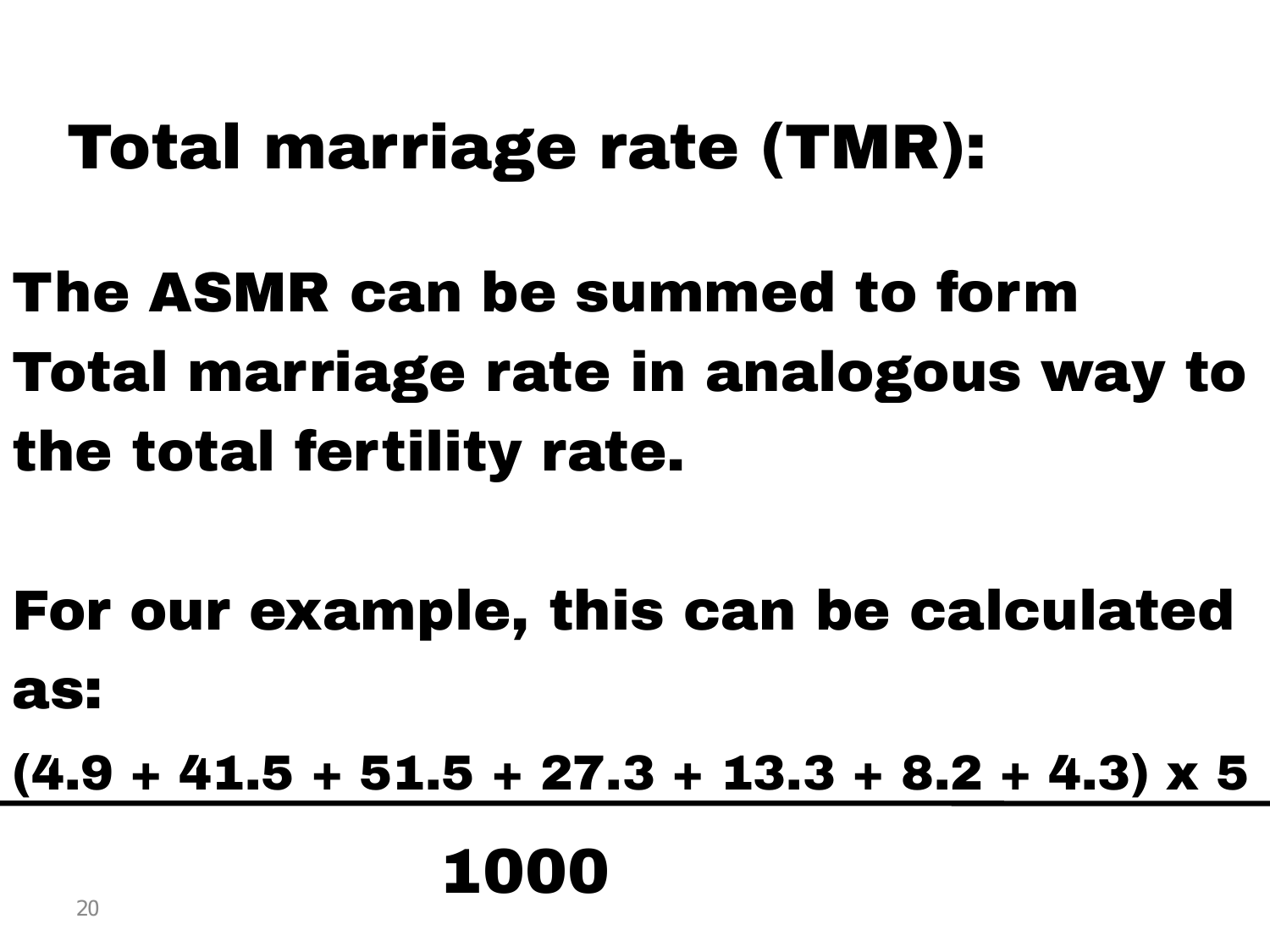

Total marriage rate (TMR):
The ASMR can be summed to form
Total marriage rate in analogous way to the total fertility rate.

For our example, this can be calculated as:
(4.9 + 41.5 + 51.5 + 27.3 + 13.3 + 8.2 + 4.3) x 5

1000
20